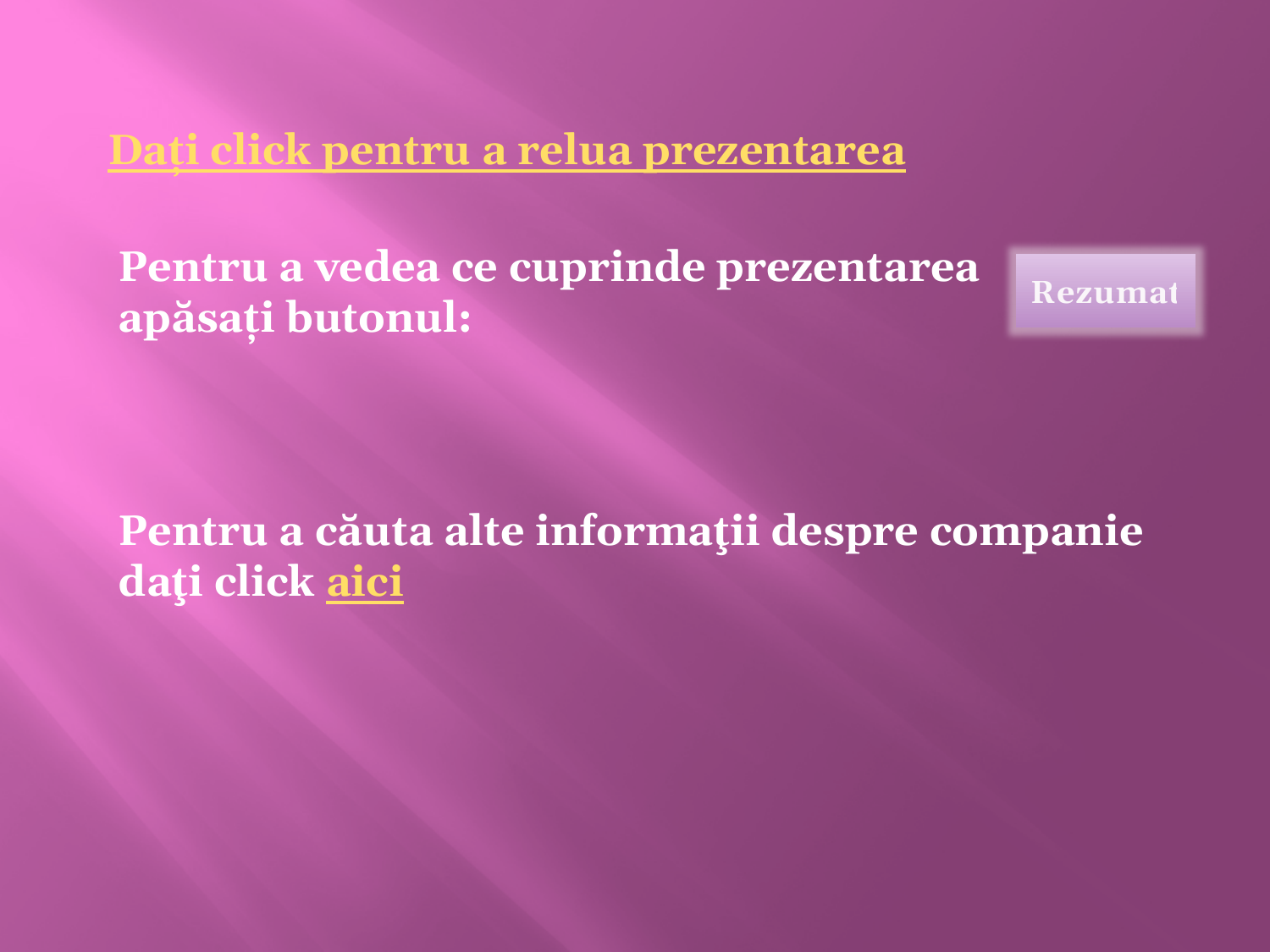

Daţi click pentru a relua prezentarea
Pentru a vedea ce cuprinde prezentarea apăsaţi butonul:
Rezumat
Pentru a căuta alte informaţii despre companie daţi click aici